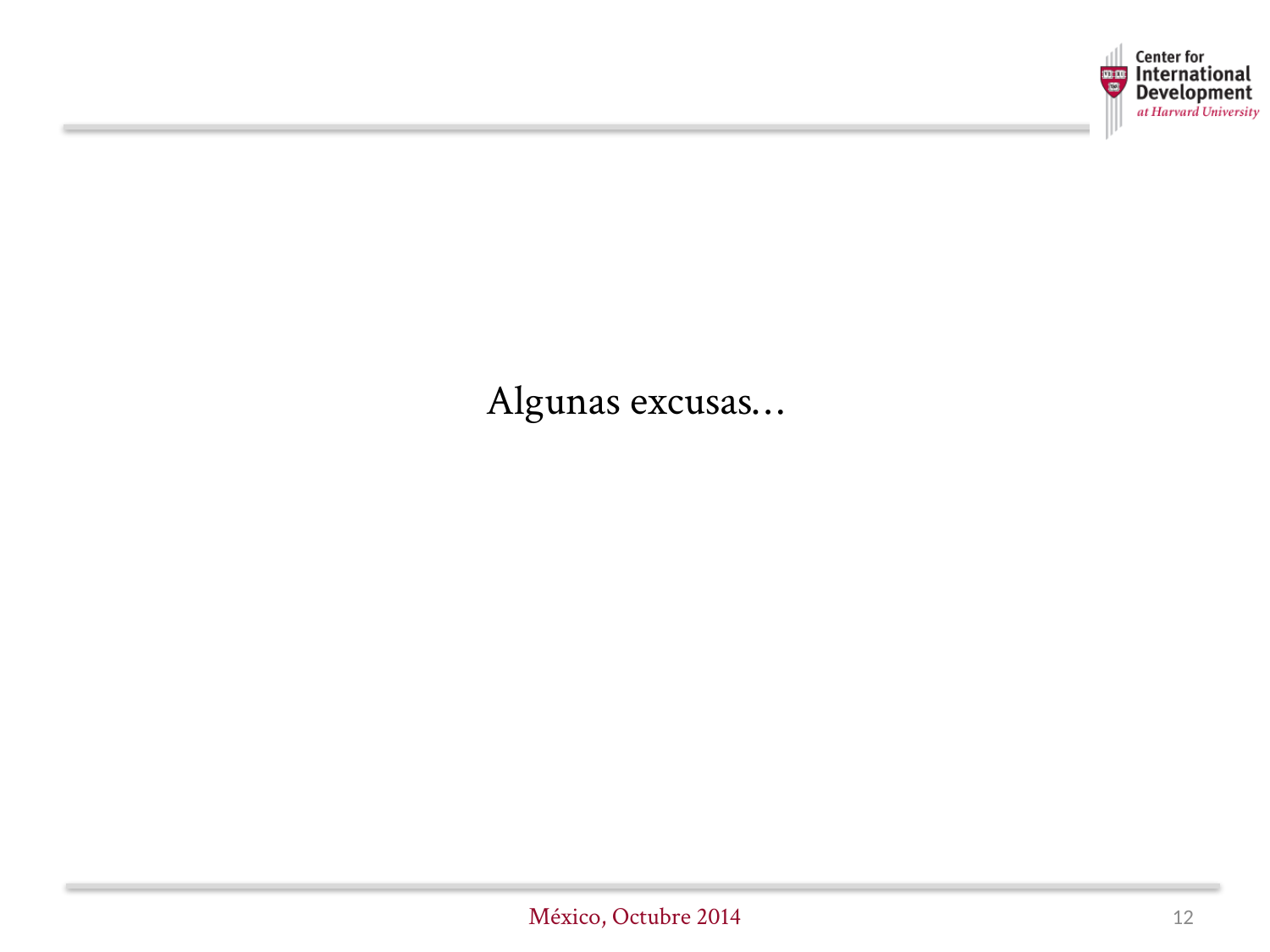

# Algunas excusas…

México, Octubre 2014
12